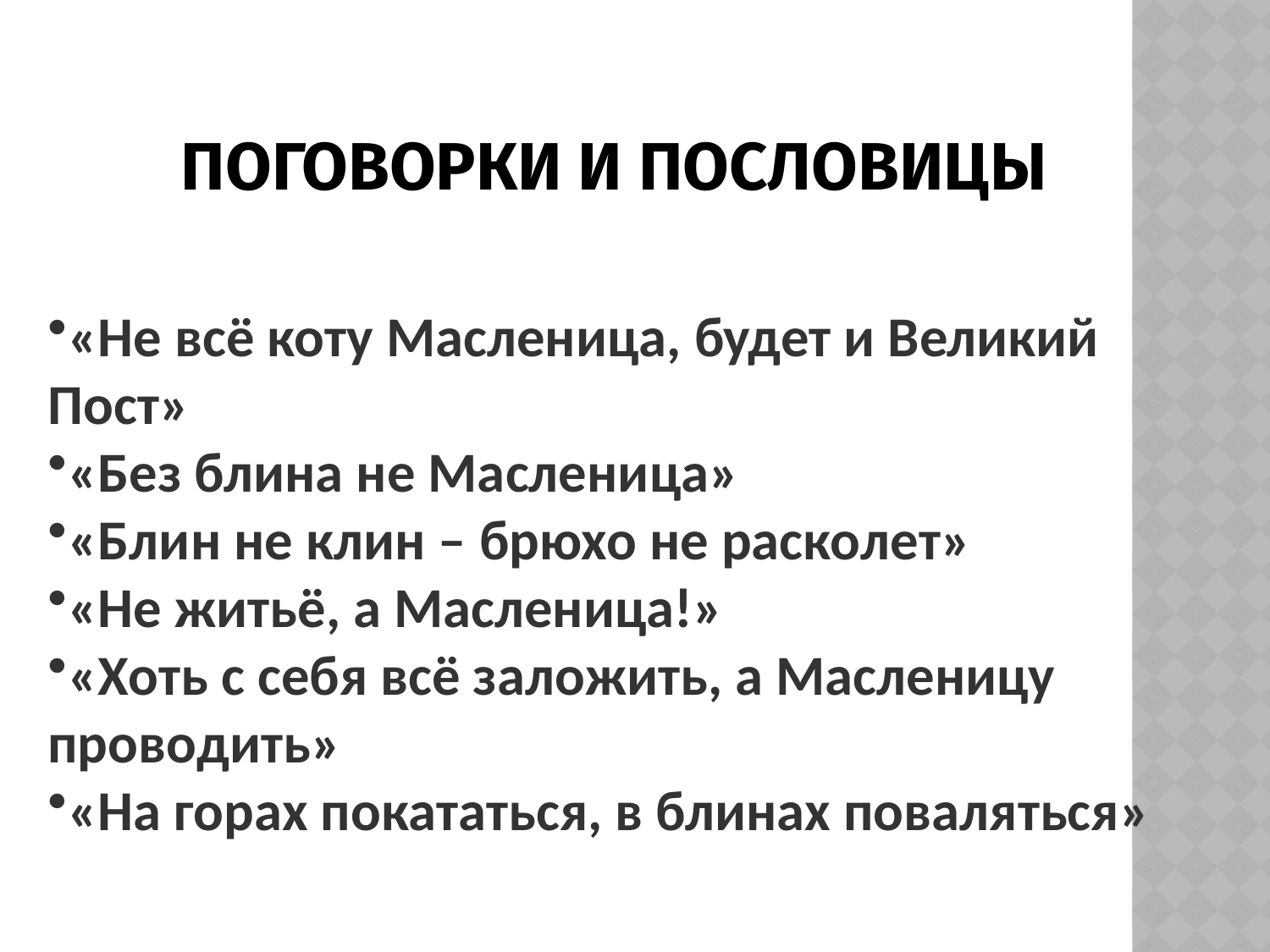

# Поговорки и пословицы
«Не всё коту Масленица, будет и Великий Пост»
«Без блина не Масленица»
«Блин не клин – брюхо не расколет»
«Не житьё, а Масленица!»
«Хоть с себя всё заложить, а Масленицу проводить»
«На горах покататься, в блинах поваляться»